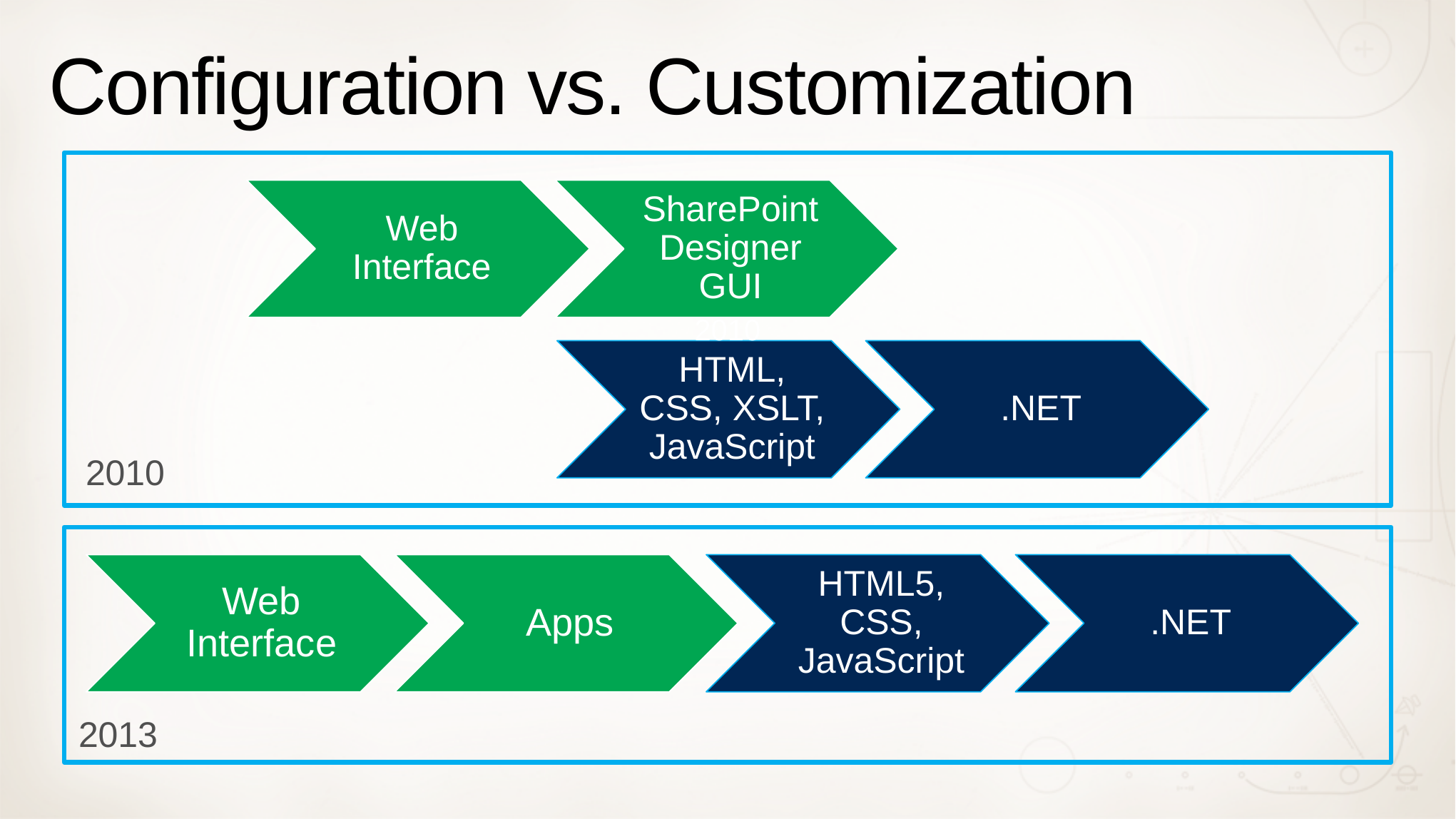

Web Interface
SharePoint Designer GUI
# Configuration vs. Customization
2010
HTML, CSS, XSLT, JavaScript
.NET
Web Interface
Apps
HTML5, CSS, JavaScript
.NET
2010

2013